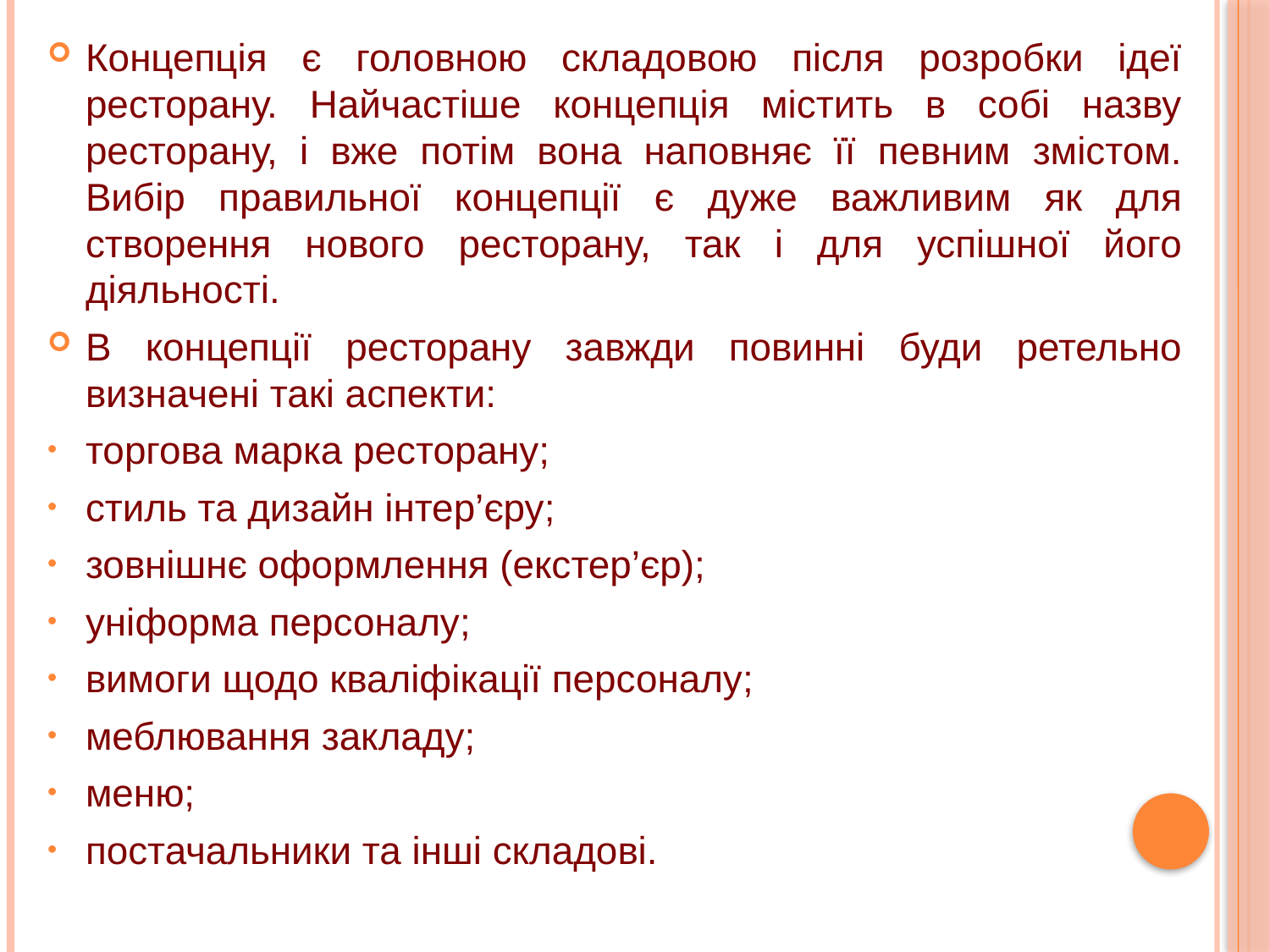

Концепція є головною складовою після розробки ідеї ресторану. Найчастіше концепція містить в собі назву ресторану, і вже потім вона наповняє її певним змістом. Вибір правильної концепції є дуже важливим як для створення нового ресторану, так і для успішної його діяльності.
В концепції ресторану завжди повинні буди ретельно визначені такі аспекти:
торгова марка ресторану;
стиль та дизайн інтер’єру;
зовнішнє оформлення (екстер’єр);
уніформа персоналу;
вимоги щодо кваліфікації персоналу;
меблювання закладу;
меню;
постачальники та інші складові.